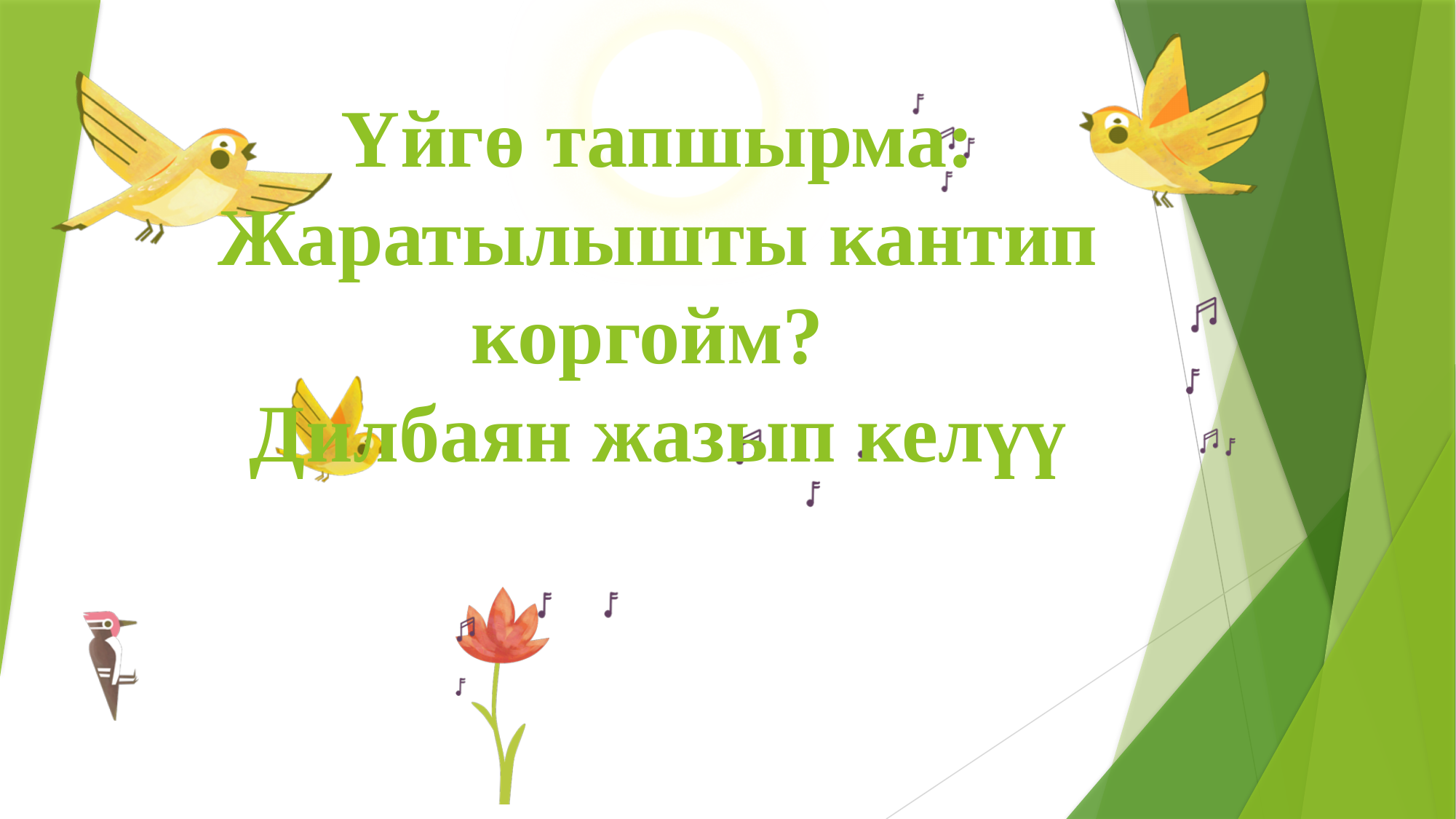

# Үйгө тапшырма: Жаратылышты кантип коргойм? Дилбаян жазып келүү